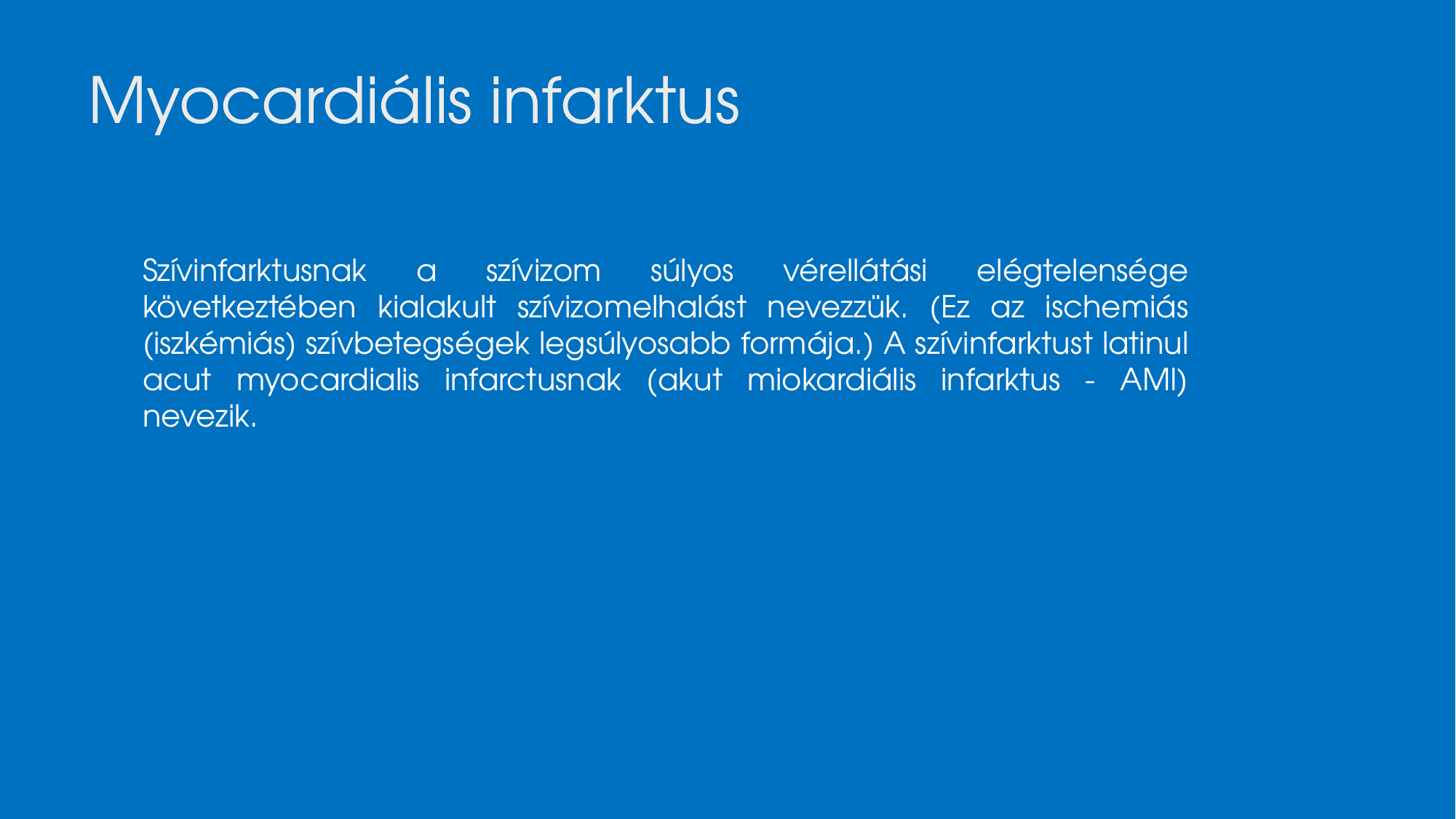

# Myocardiális infarktus
Szívinfarktusnak a szívizom súlyos vérellátási elégtelensége következtében kialakult szívizomelhalást nevezzük. (Ez az ischemiás (iszkémiás) szívbetegségek legsúlyosabb formája.) A szívinfarktust latinul acut myocardialis infarctusnak (akut miokardiális infarktus - AMI) nevezik.